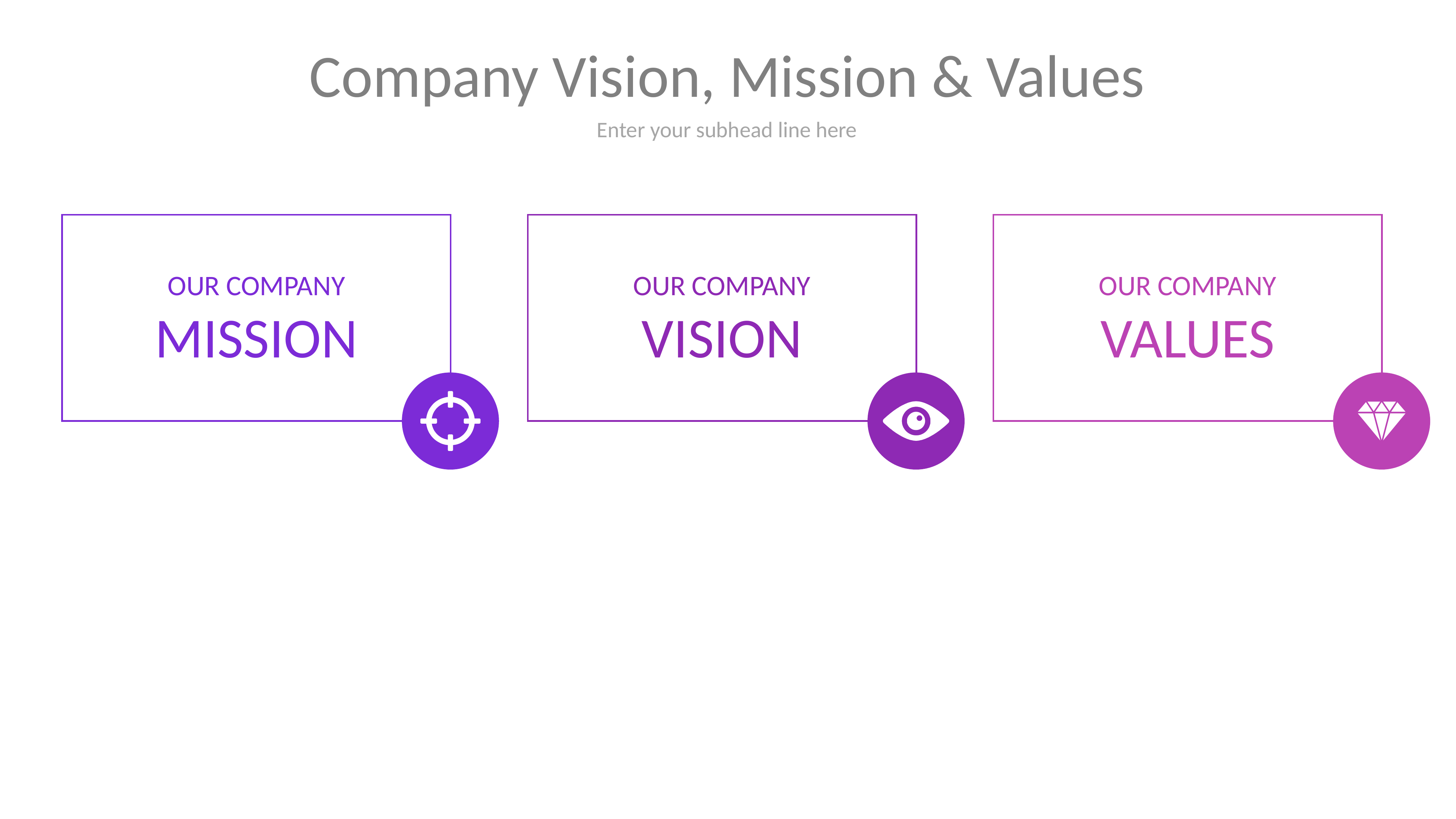

# Company Vision, Mission & Values
Enter your subhead line here

OUR COMPANY
MISSION
OUR COMPANY
VISION
OUR COMPANY
VALUES

This is a sample text. You simply add your own text and description here. This text is fully editable. It can be replaced with your own style. You can change its color or font size.
This is a sample text. You simply add your own text and description here. This text is fully editable. It can be replaced with your own style. You can change its color or font size.
This is a sample text. You simply add your own text and description here. This text is fully editable. It can be replaced with your own style. You can change its color or font size.